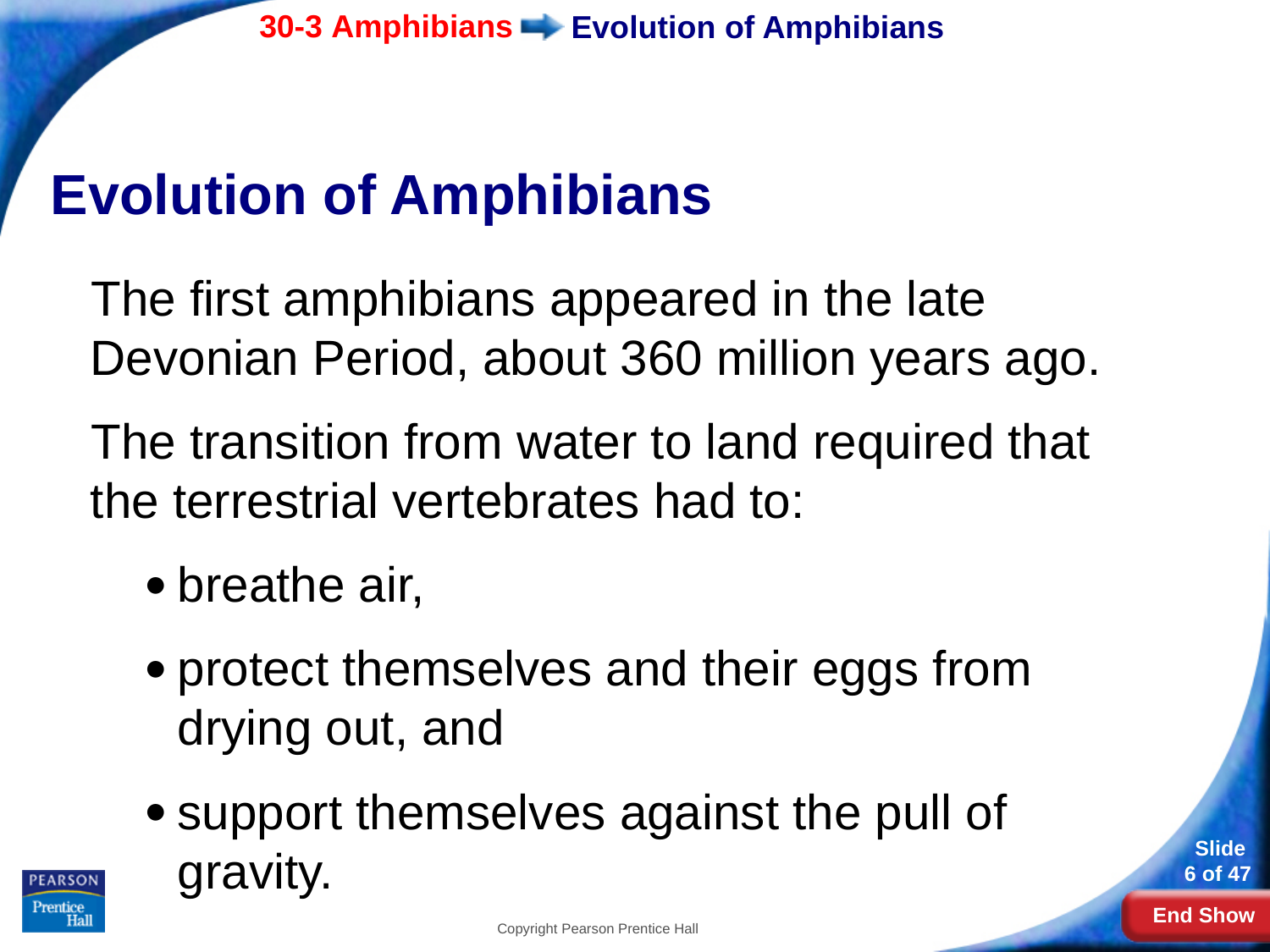

# Evolution of Amphibians
Evolution of Amphibians
The first amphibians appeared in the late Devonian Period, about 360 million years ago.
The transition from water to land required that the terrestrial vertebrates had to:
breathe air,
protect themselves and their eggs from drying out, and
support themselves against the pull of gravity.

Copyright Pearson Prentice Hall